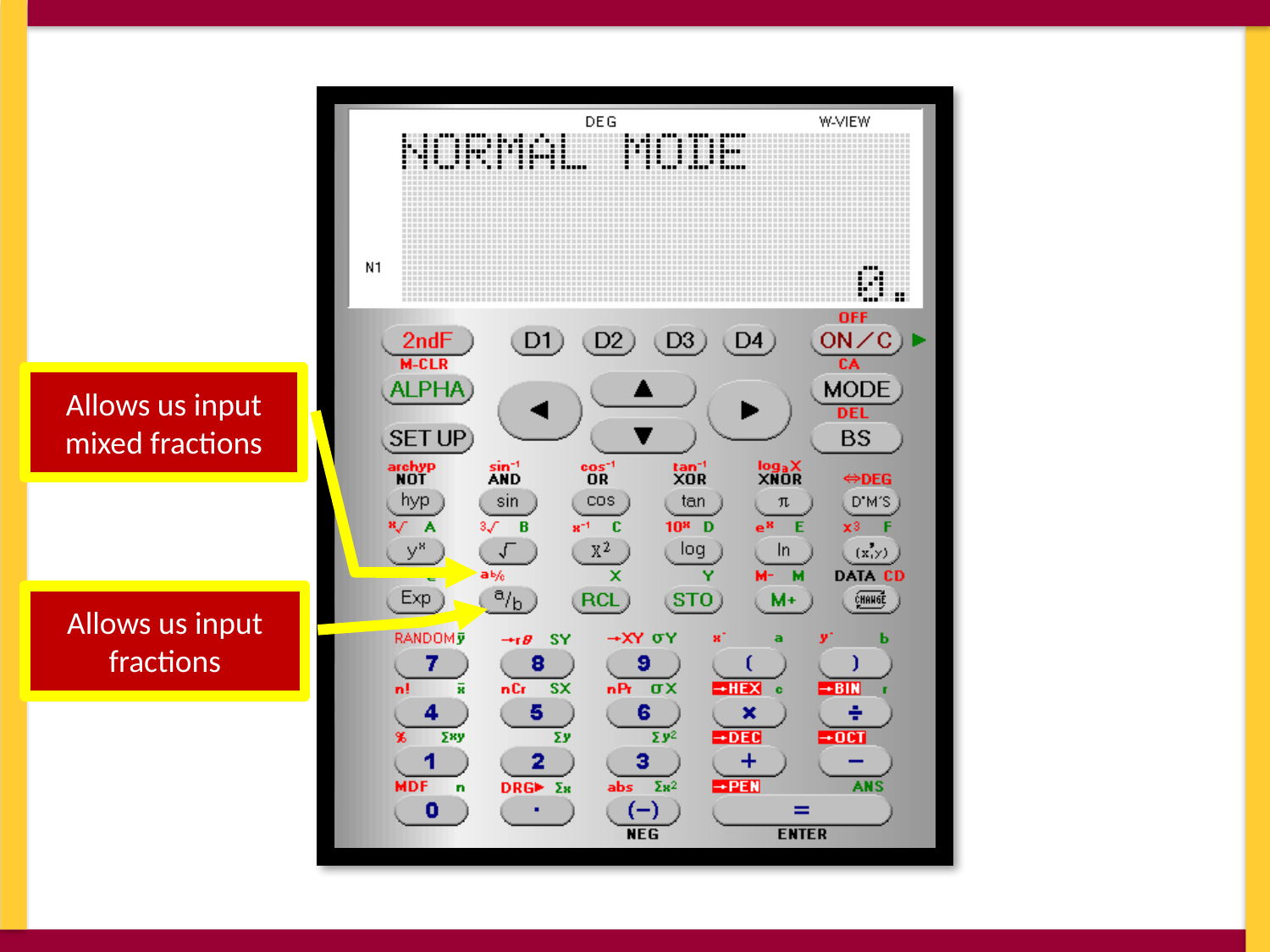

Allows us input mixed fractions
Allows us input fractions